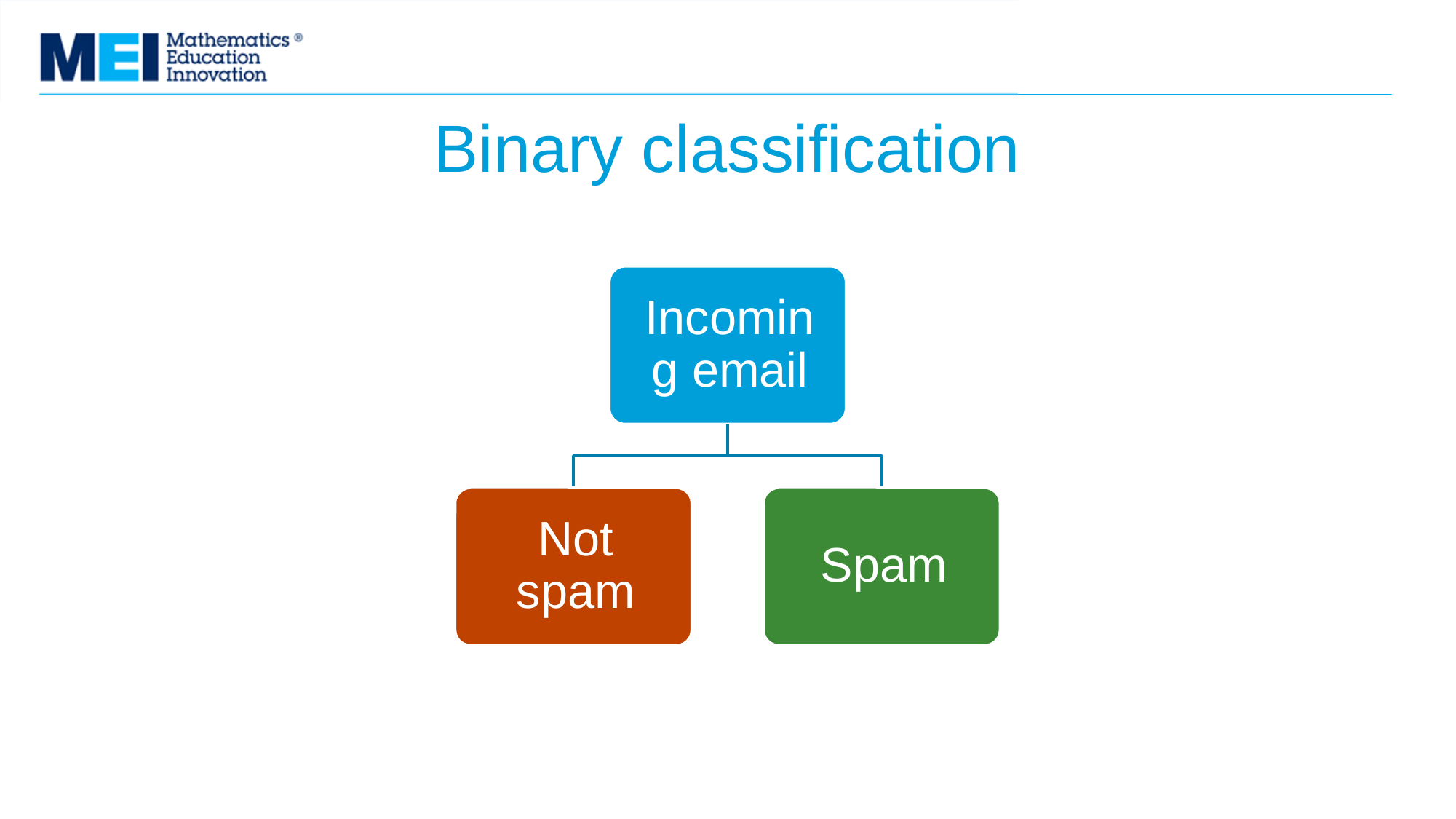

# Binary classification
Incoming email
Not spam
Spam